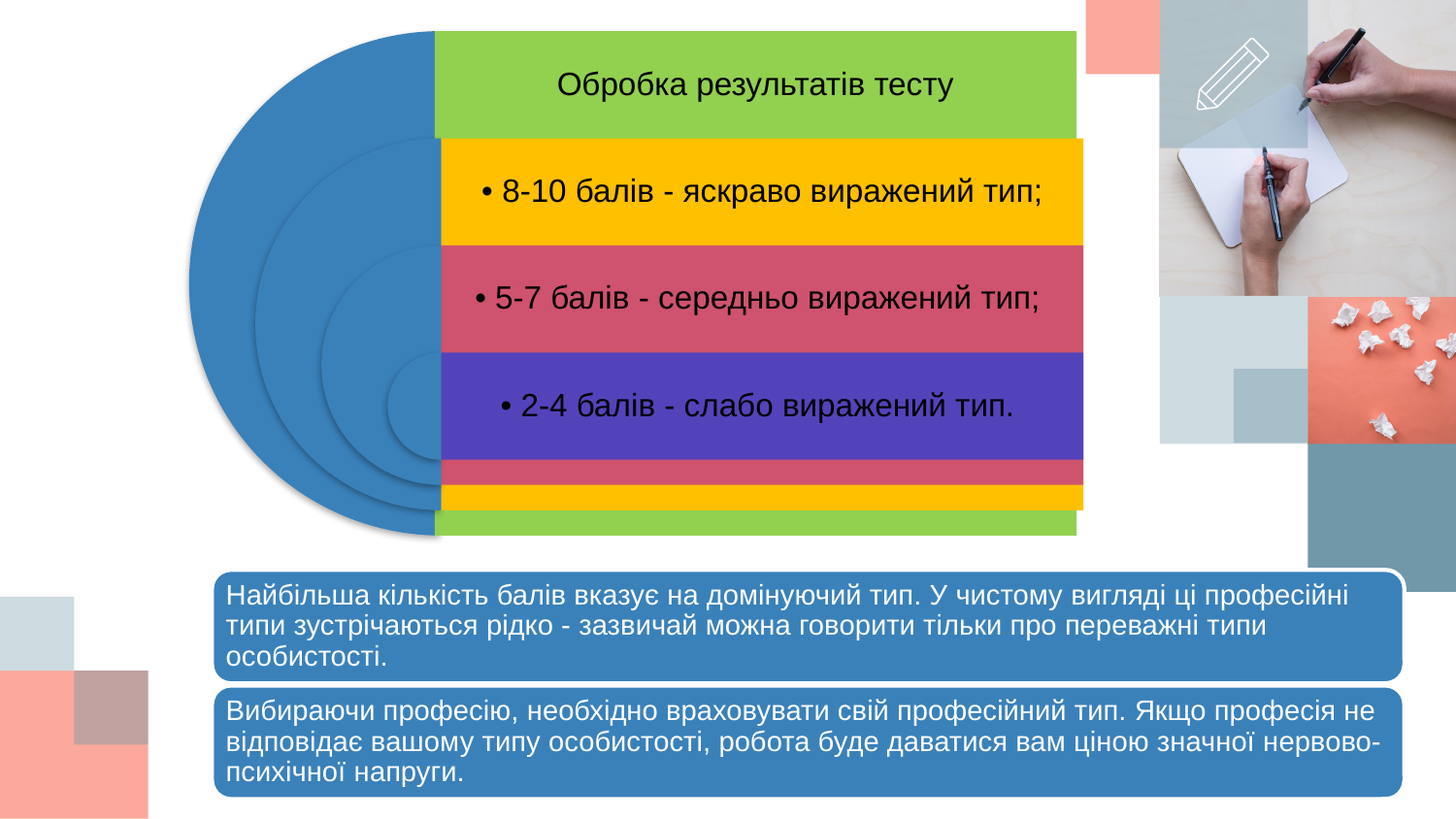

Обробка результатів тесту
• 8-10 балів - яскраво виражений тип;
• 5-7 балів - середньо виражений тип;
• 2-4 балів - слабо виражений тип.
Найбільша кількість балів вказує на домінуючий тип. У чистому вигляді ці професійні типи зустрічаються рідко - зазвичай можна говорити тільки про переважні типи особистості.
Вибираючи професію, необхідно враховувати свій професійний тип. Якщо професія не відповідає вашому типу особистості, робота буде даватися вам ціною значної нервово-психічної напруги.